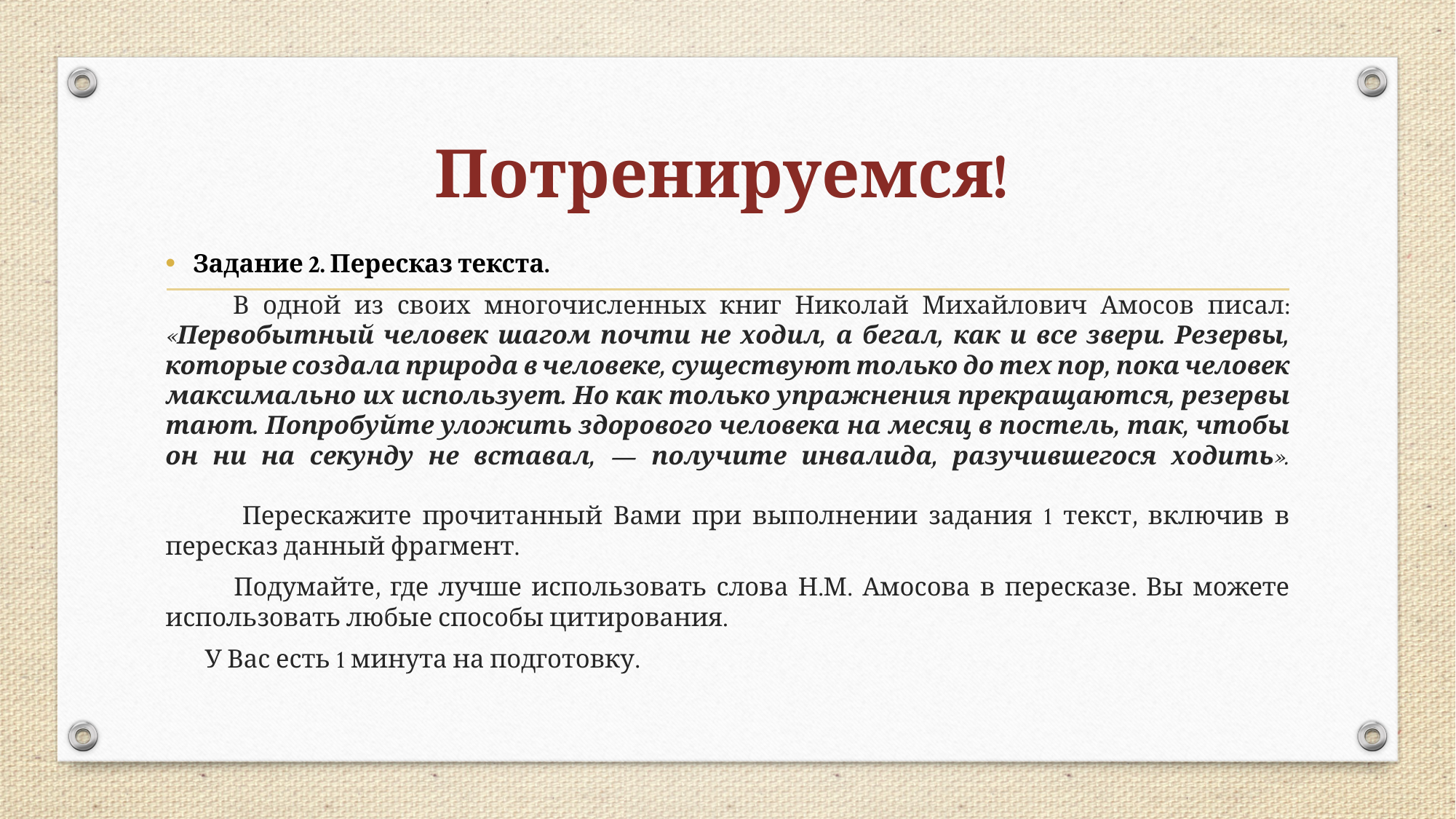

# Потренируемся!
Задание 2. Пересказ текста.
     В одной из своих многочисленных книг Николай Михайлович Амосов писал: «Первобытный человек шагом почти не ходил, а бегал, как и все звери. Резервы, которые создала природа в человеке, существуют только до тех пор, пока человек максимально их использует. Но как только упражнения прекращаются, резервы тают. Попробуйте уложить здорового человека на месяц в постель, так, чтобы он ни на секунду не вставал, — получите инвалида, разучившегося ходить».
       Перескажите прочитанный Вами при выполнении задания 1 текст, включив в пересказ данный фрагмент.
       Подумайте, где лучше использовать слова Н.М. Амосова в пересказе. Вы можете использовать любые способы цитирования.
       У Вас есть 1 минута на подготовку.